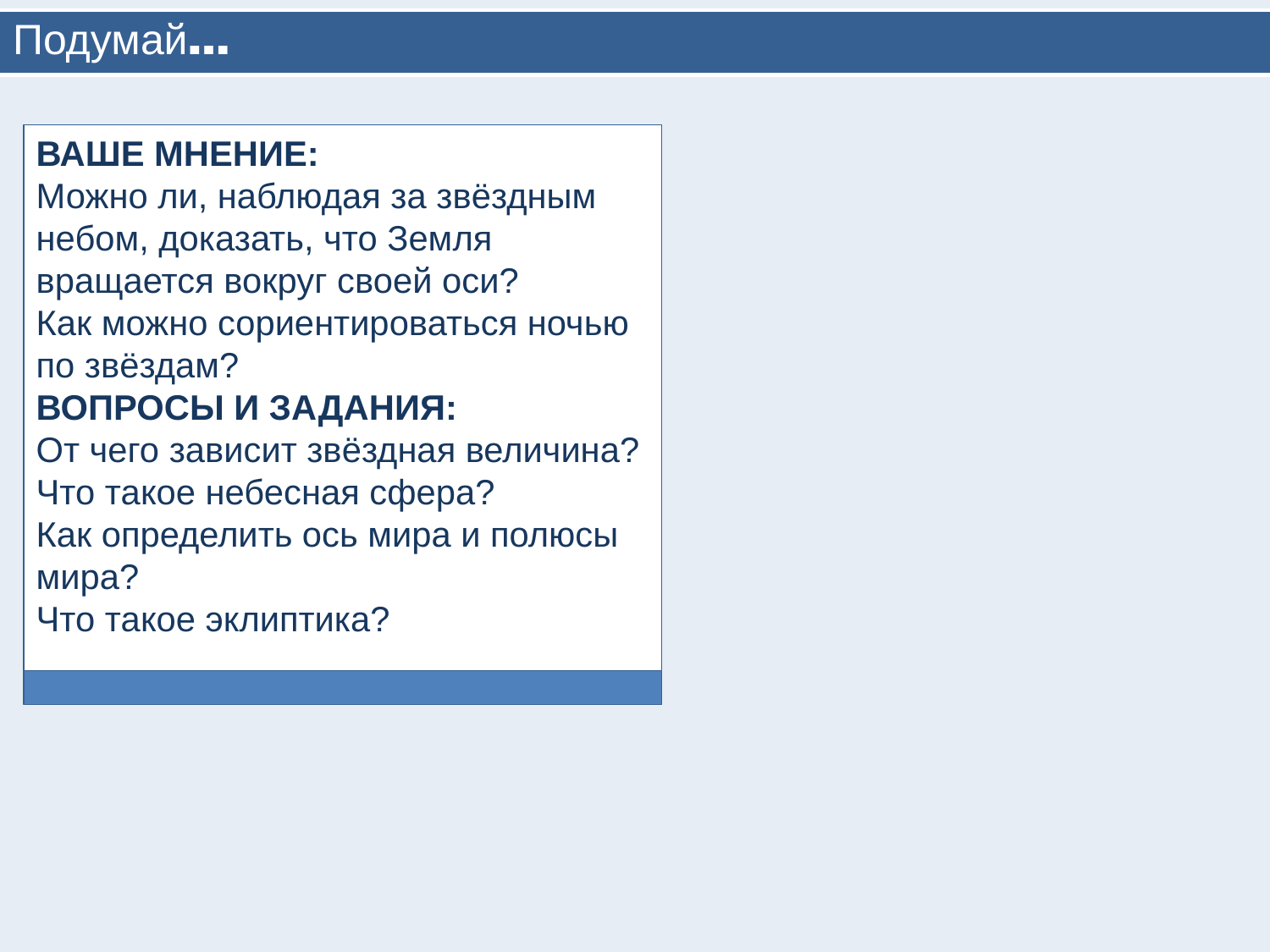

# Подумай…

ВАШЕ МНЕНИЕ:
Можно ли, наблюдая за звёздным небом, доказать, что Земля вращается вокруг своей оси?
Как можно сориентироваться ночью по звёздам?
ВОПРОСЫ И ЗАДАНИЯ:
От чего зависит звёздная величина?
Что такое небесная сфера?
Как определить ось мира и полюсы мира?
Что такое эклиптика?